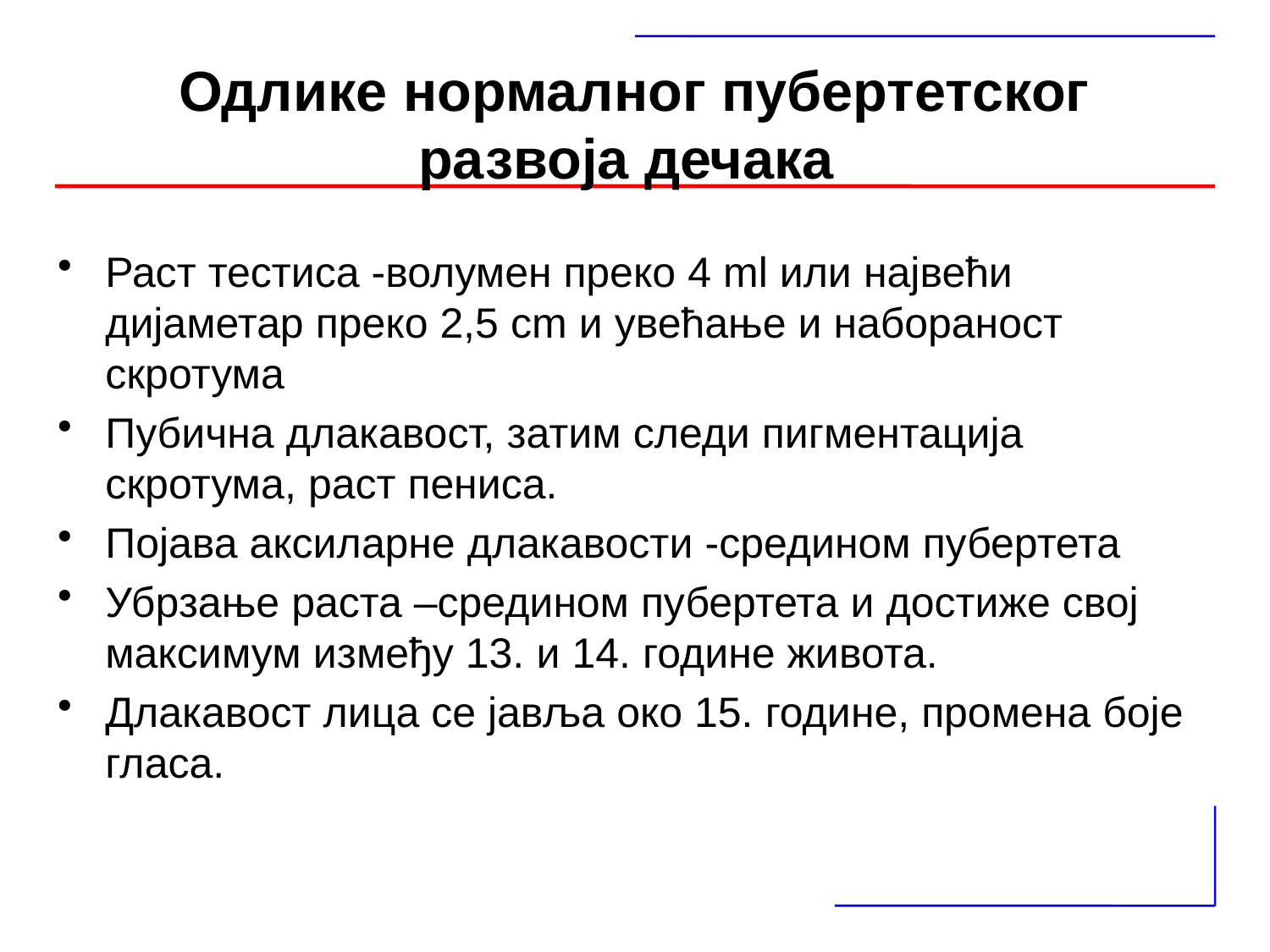

# Одлике нормалног пубертетског развоја дечака
Раст тестиса -волумен преко 4 ml или највећи дијаметар преко 2,5 cm и увећање и набораност скротума
Пубична длакавост, затим следи пигментација скротума, раст пениса.
Појава аксиларне длакавости -средином пубертета
Убрзање раста –средином пубертета и достиже свој максимум између 13. и 14. године живота.
Длакавост лица се јавља око 15. године, промена боје гласа.